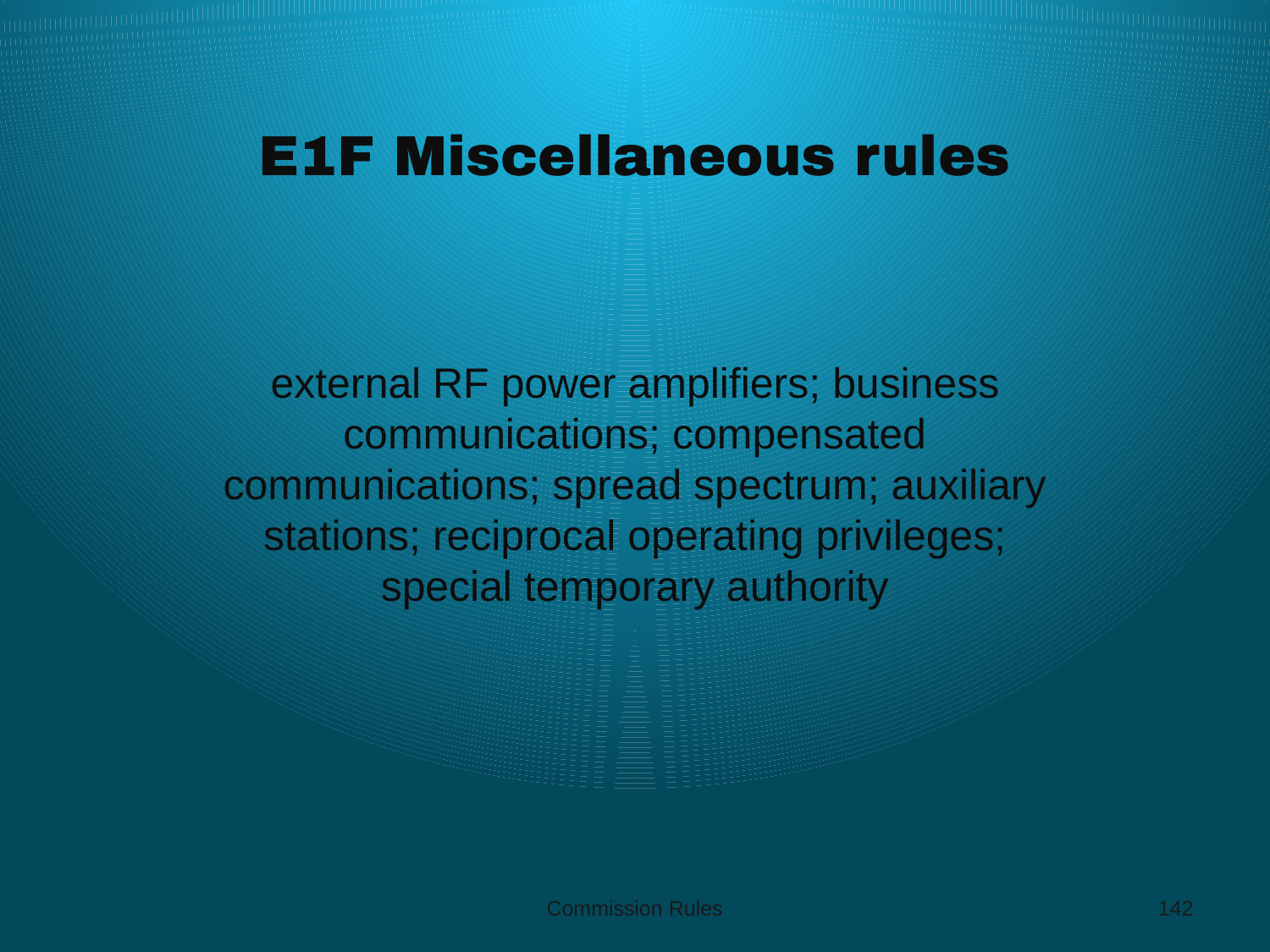

# E1F Miscellaneous rules
external RF power amplifiers; business communications; compensated communications; spread spectrum; auxiliary stations; reciprocal operating privileges; special temporary authority
Commission Rules
142